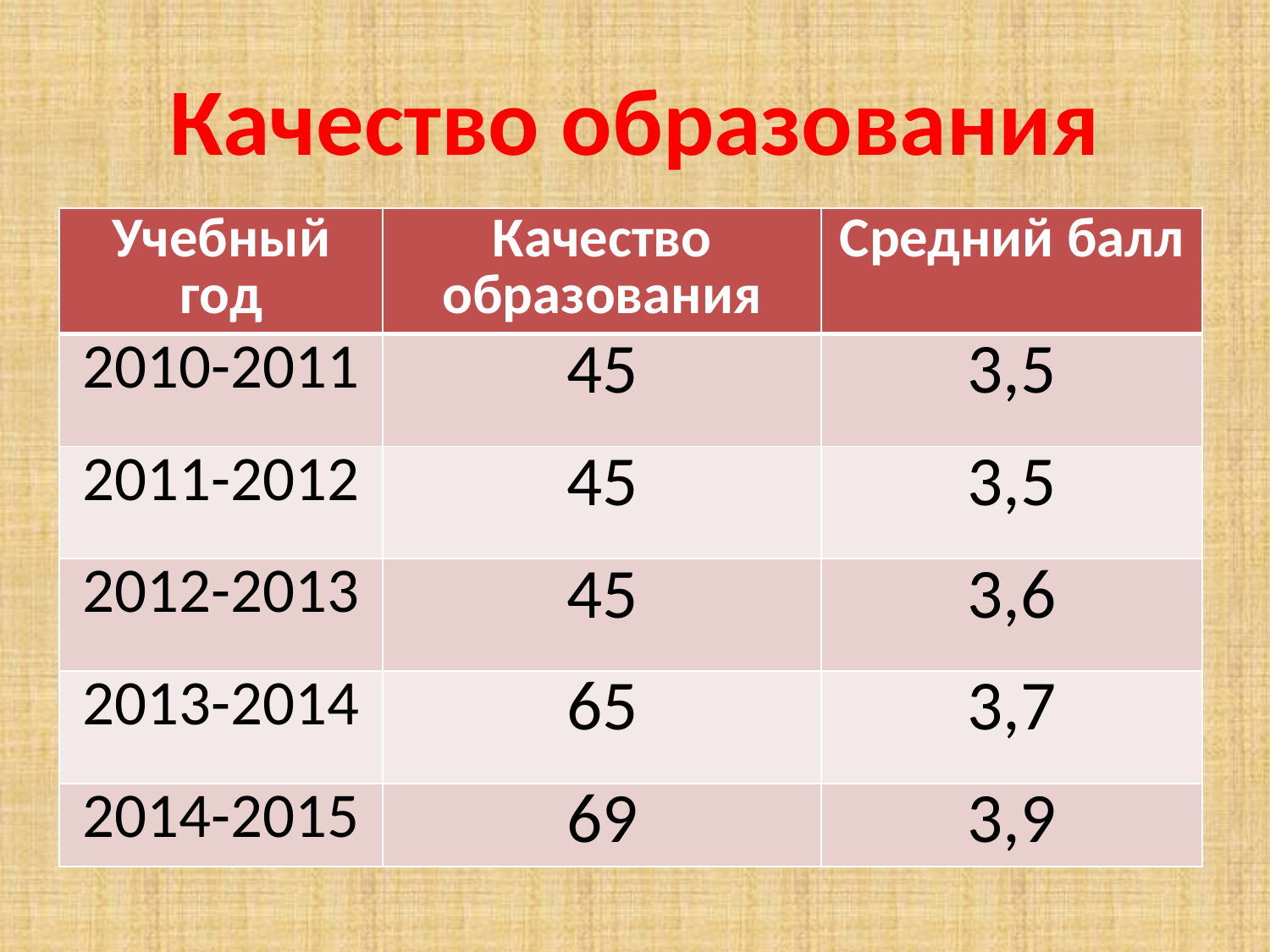

# Качество образования
| Учебный год | Качество образования | Средний балл |
| --- | --- | --- |
| 2010-2011 | 45 | 3,5 |
| 2011-2012 | 45 | 3,5 |
| 2012-2013 | 45 | 3,6 |
| 2013-2014 | 65 | 3,7 |
| 2014-2015 | 69 | 3,9 |